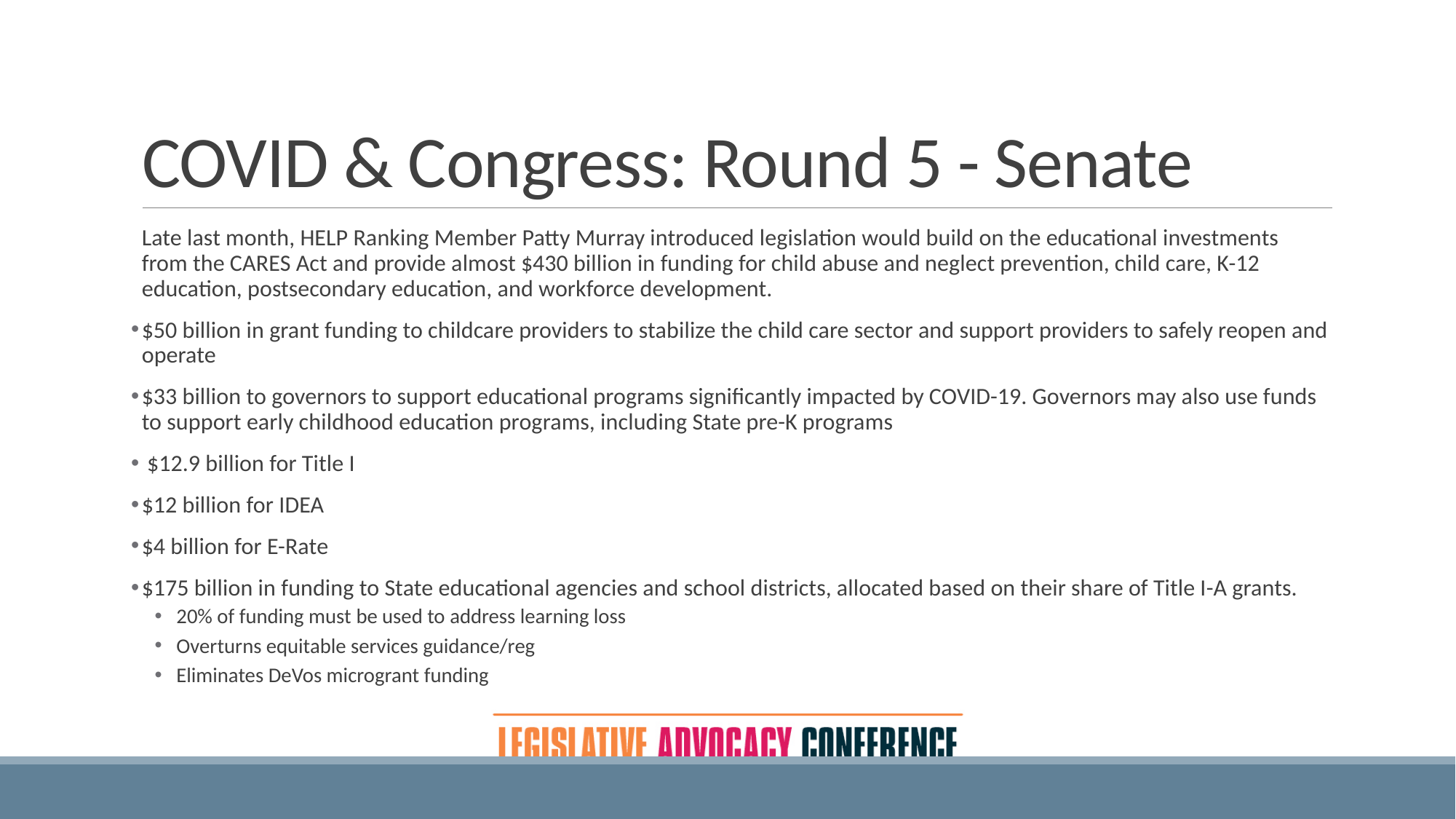

# COVID & Congress: Round 5 - Senate
Late last month, HELP Ranking Member Patty Murray introduced legislation would build on the educational investments from the CARES Act and provide almost $430 billion in funding for child abuse and neglect prevention, child care, K-12 education, postsecondary education, and workforce development.
$50 billion in grant funding to childcare providers to stabilize the child care sector and support providers to safely reopen and operate
$33 billion to governors to support educational programs significantly impacted by COVID-19. Governors may also use funds to support early childhood education programs, including State pre-K programs
 $12.9 billion for Title I
$12 billion for IDEA
$4 billion for E-Rate
$175 billion in funding to State educational agencies and school districts, allocated based on their share of Title I-A grants.
20% of funding must be used to address learning loss
Overturns equitable services guidance/reg
Eliminates DeVos microgrant funding